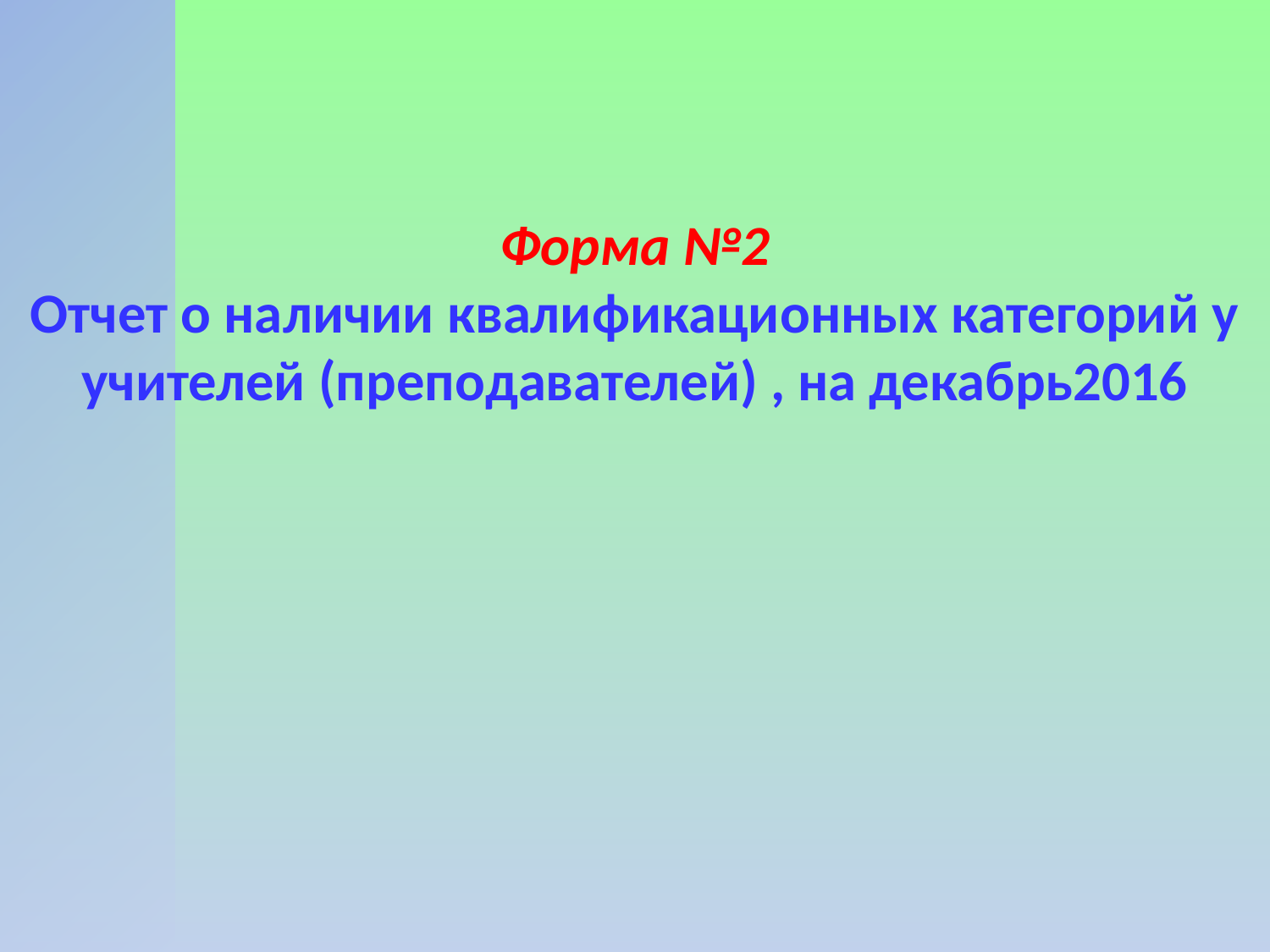

# Форма №2 Отчет о наличии квалификационных категорий у учителей (преподавателей) , на декабрь2016